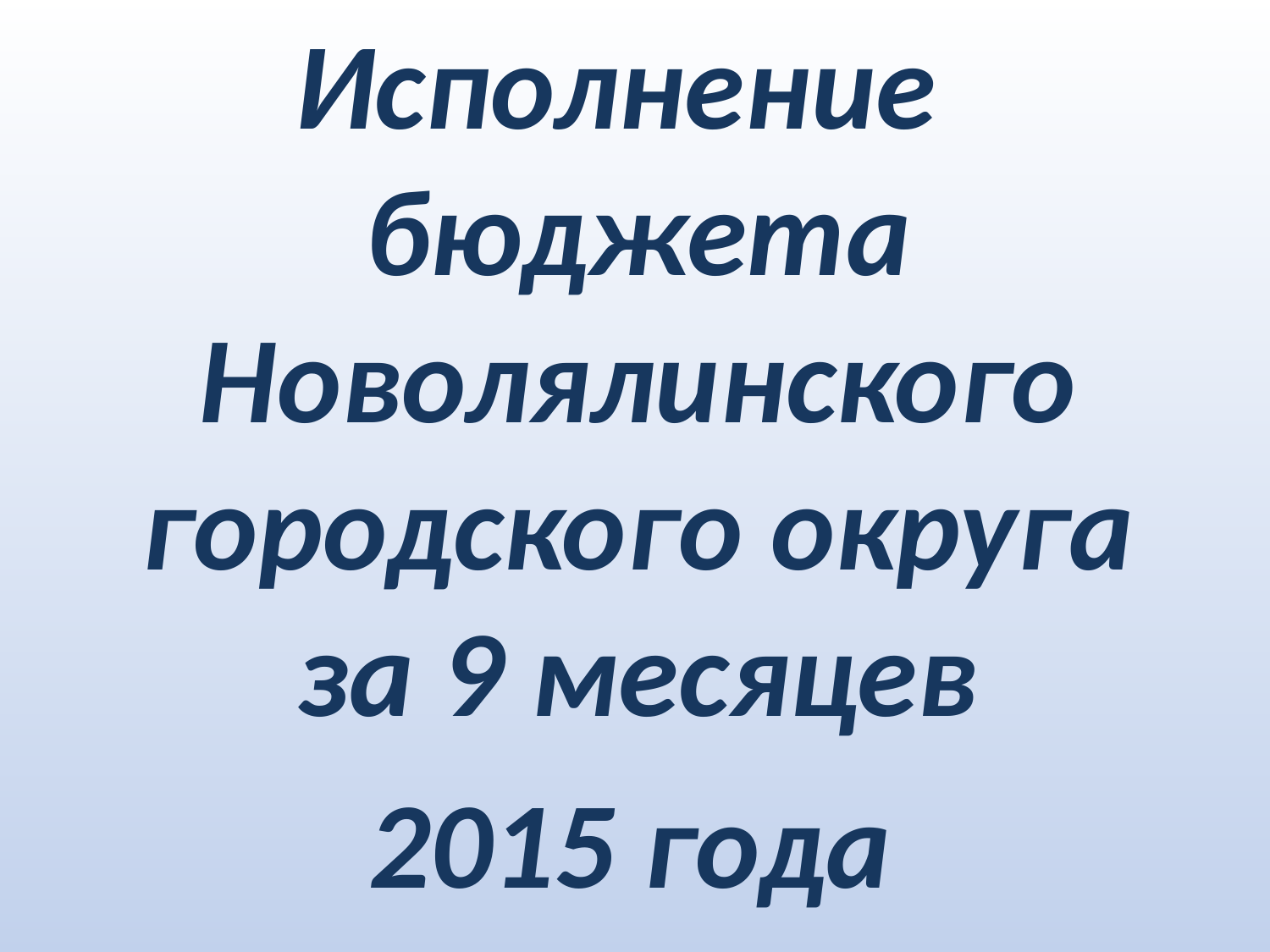

Исполнение бюджета Новолялинского городского округа за 9 месяцев
 2015 года